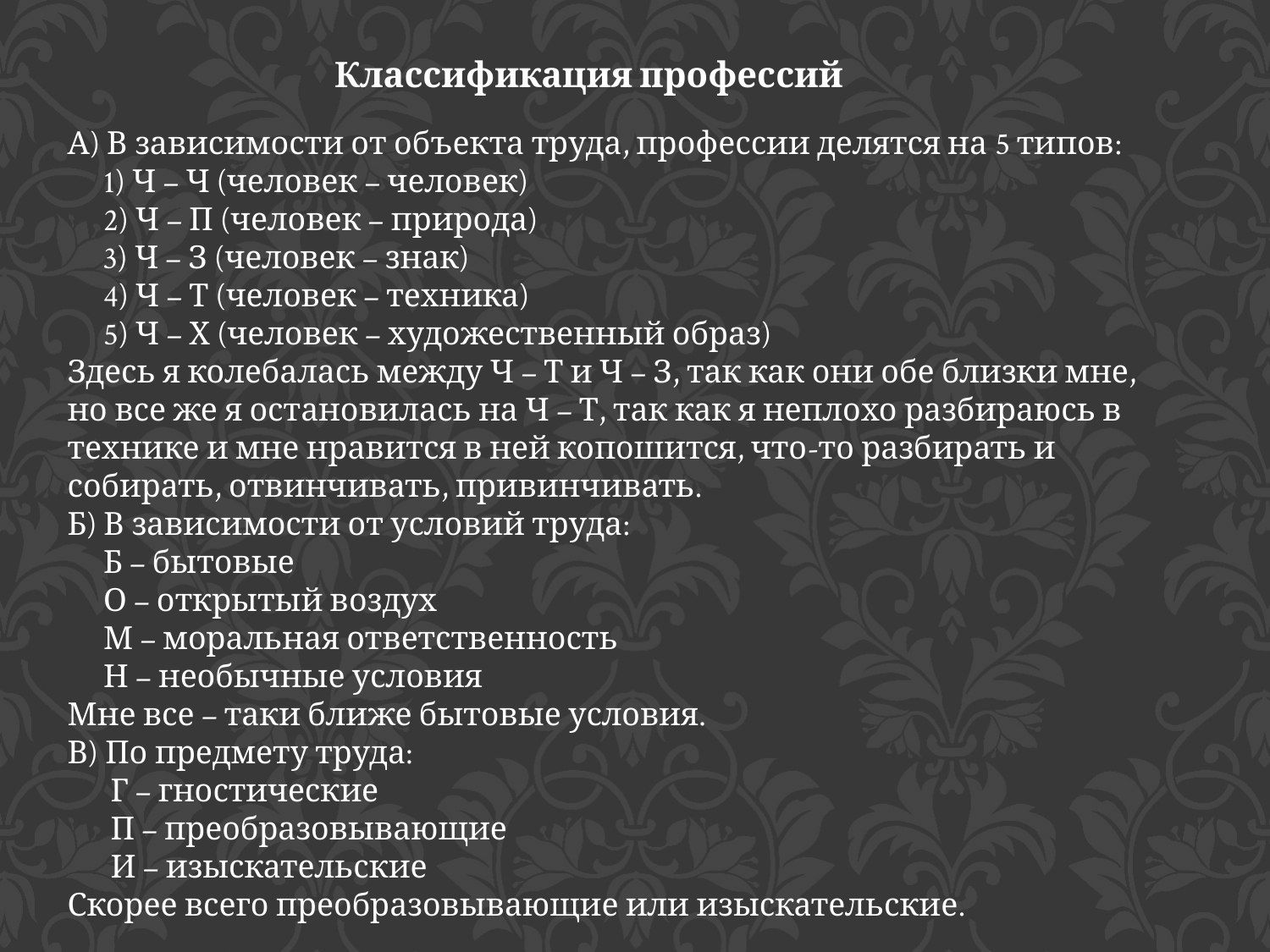

Классификация профессий
А) В зависимости от объекта труда, профессии делятся на 5 типов:
     1) Ч – Ч (человек – человек)
     2) Ч – П (человек – природа)
     3) Ч – З (человек – знак)
     4) Ч – Т (человек – техника)
     5) Ч – Х (человек – художественный образ)
Здесь я колебалась между Ч – Т и Ч – З, так как они обе близки мне, но все же я остановилась на Ч – Т, так как я неплохо разбираюсь в технике и мне нравится в ней копошится, что-то разбирать и собирать, отвинчивать, привинчивать.
Б) В зависимости от условий труда:
     Б – бытовые
     О – открытый воздух
     М – моральная ответственность
     Н – необычные условия
Мне все – таки ближе бытовые условия.
В) По предмету труда:
      Г – гностические
      П – преобразовывающие
      И – изыскательские
Скорее всего преобразовывающие или изыскательские.